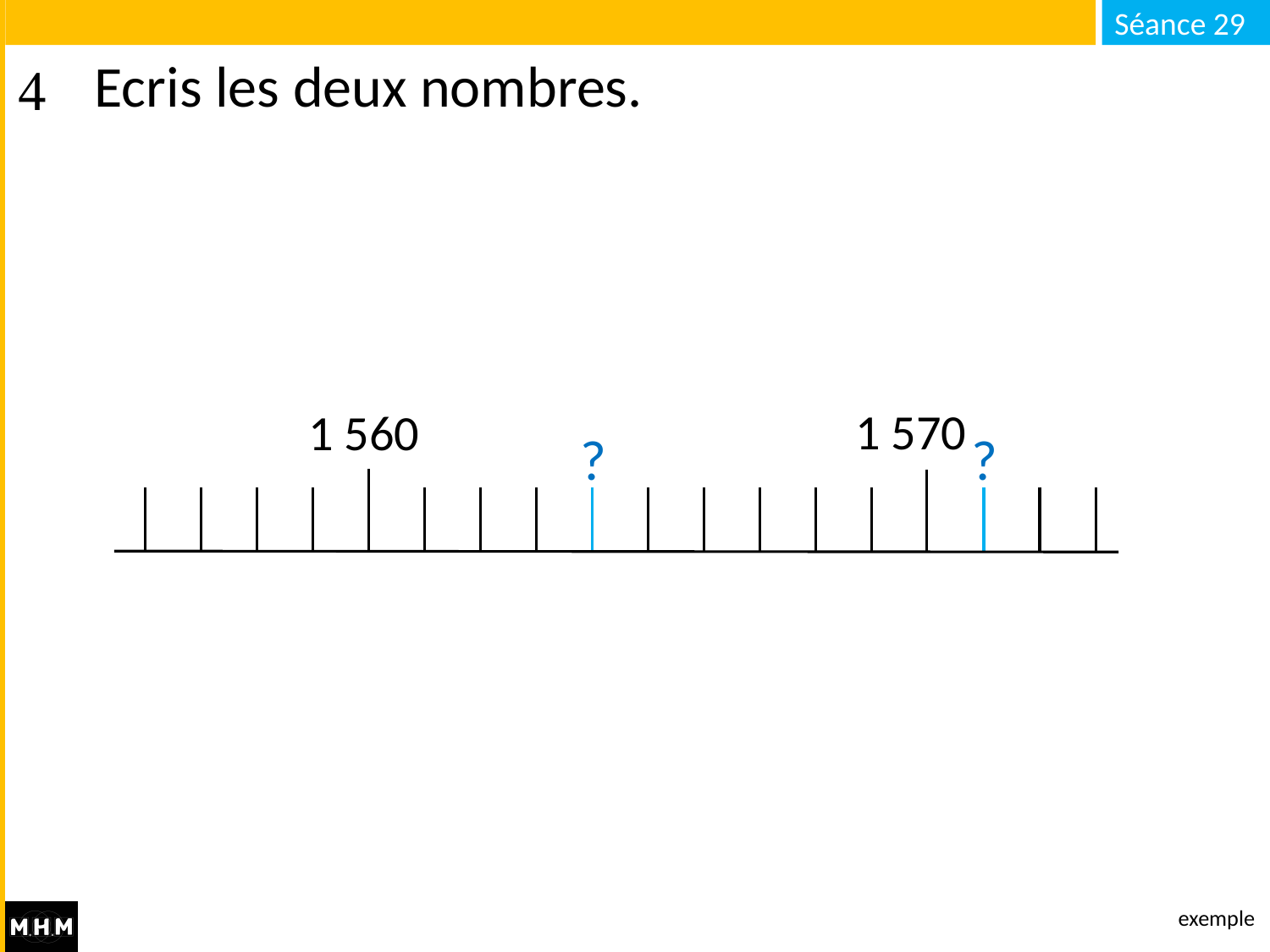

# Ecris les deux nombres.
1 570
1 560
?
?
exemple